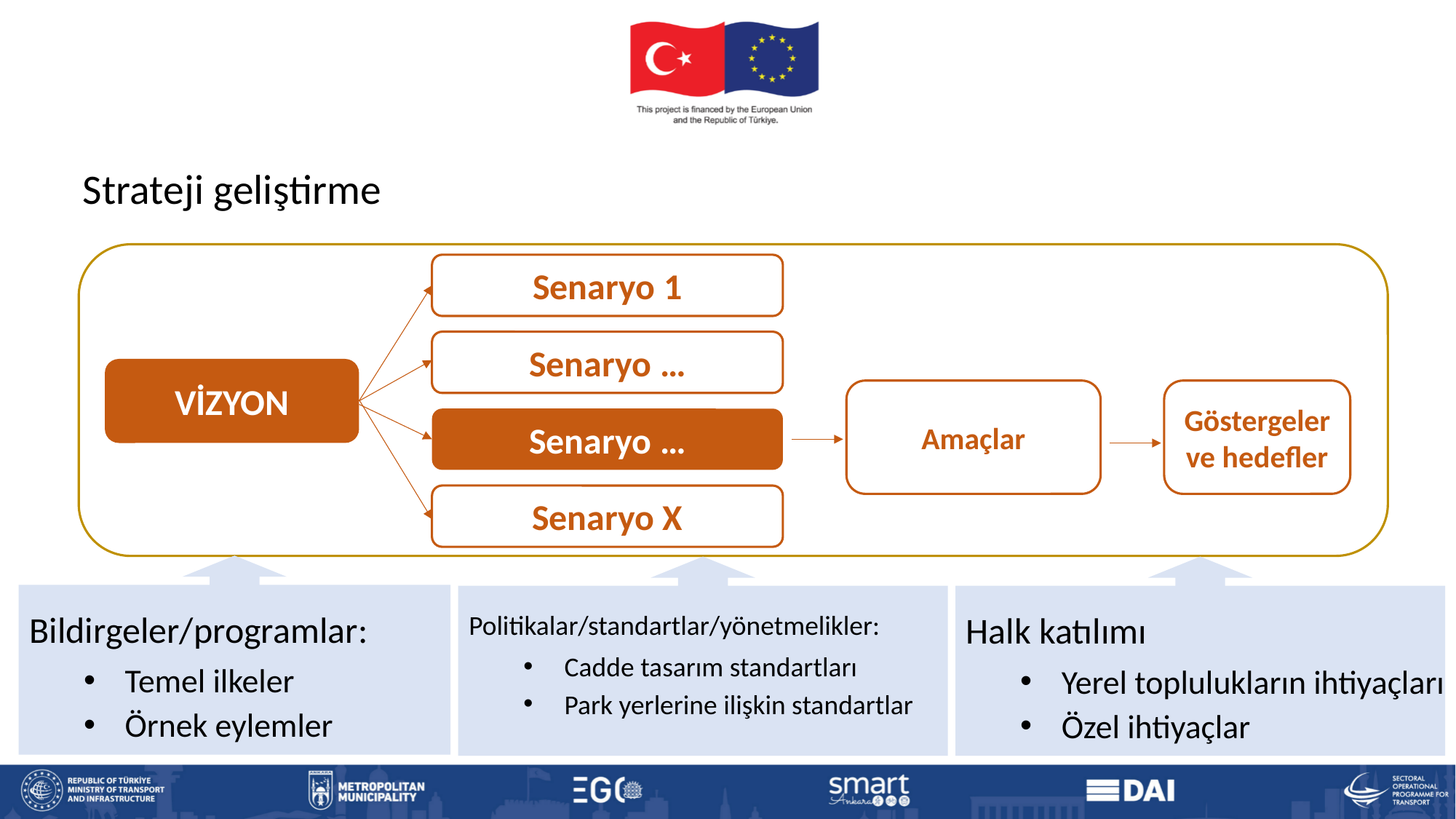

Strateji geliştirme

Senaryo 1
Senaryo …
VİZYON
Amaçlar
Göstergeler ve hedefler
Senaryo …
Senaryo X

Bildirgeler/programlar:
Temel ilkeler
Örnek eylemler

Politikalar/standartlar/yönetmelikler:
Cadde tasarım standartları
Park yerlerine ilişkin standartlar

Halk katılımı
Yerel toplulukların ihtiyaçları
Özel ihtiyaçlar